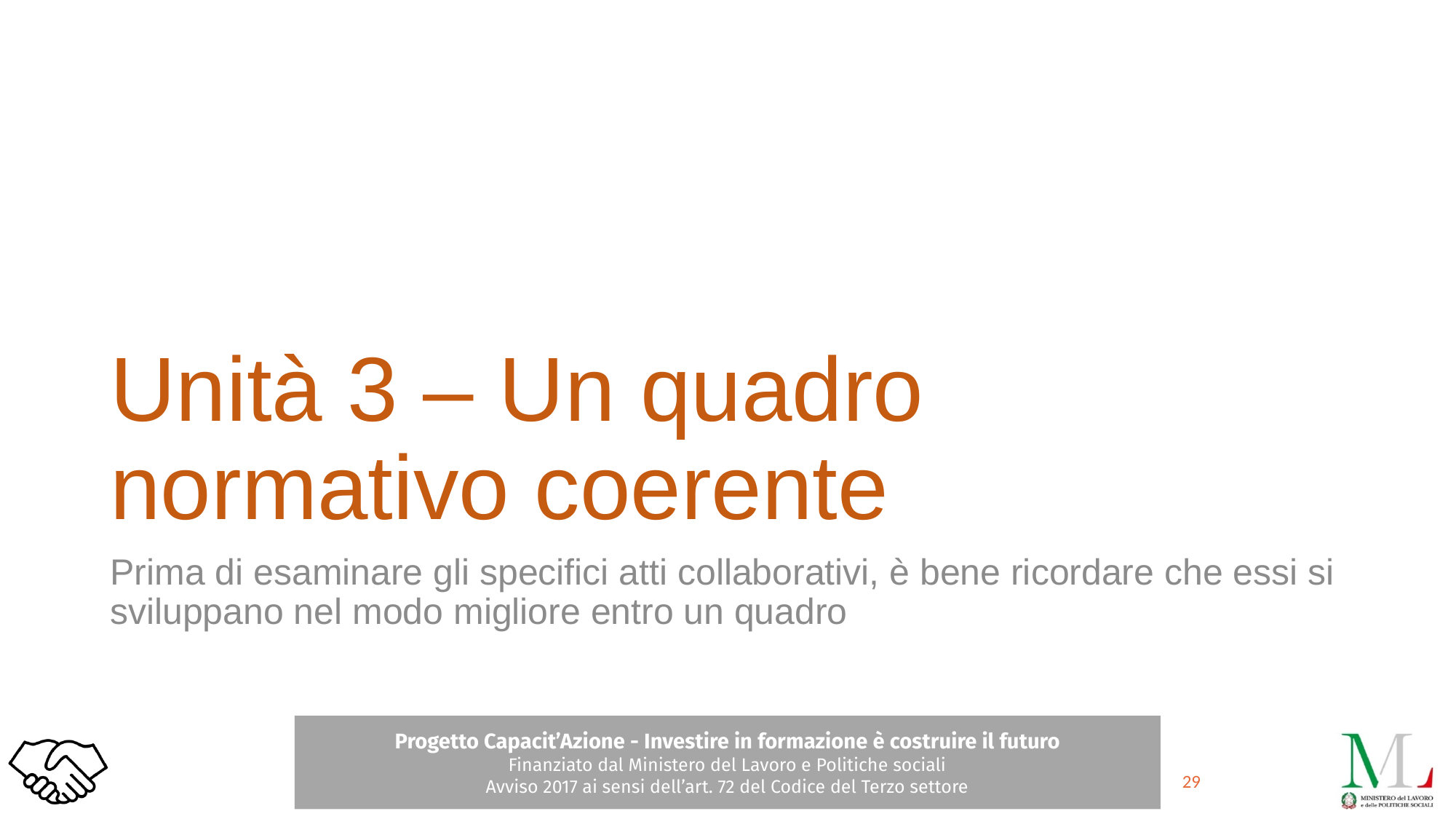

# Unità 3 – Un quadro normativo coerente
Prima di esaminare gli specifici atti collaborativi, è bene ricordare che essi si sviluppano nel modo migliore entro un quadro
29